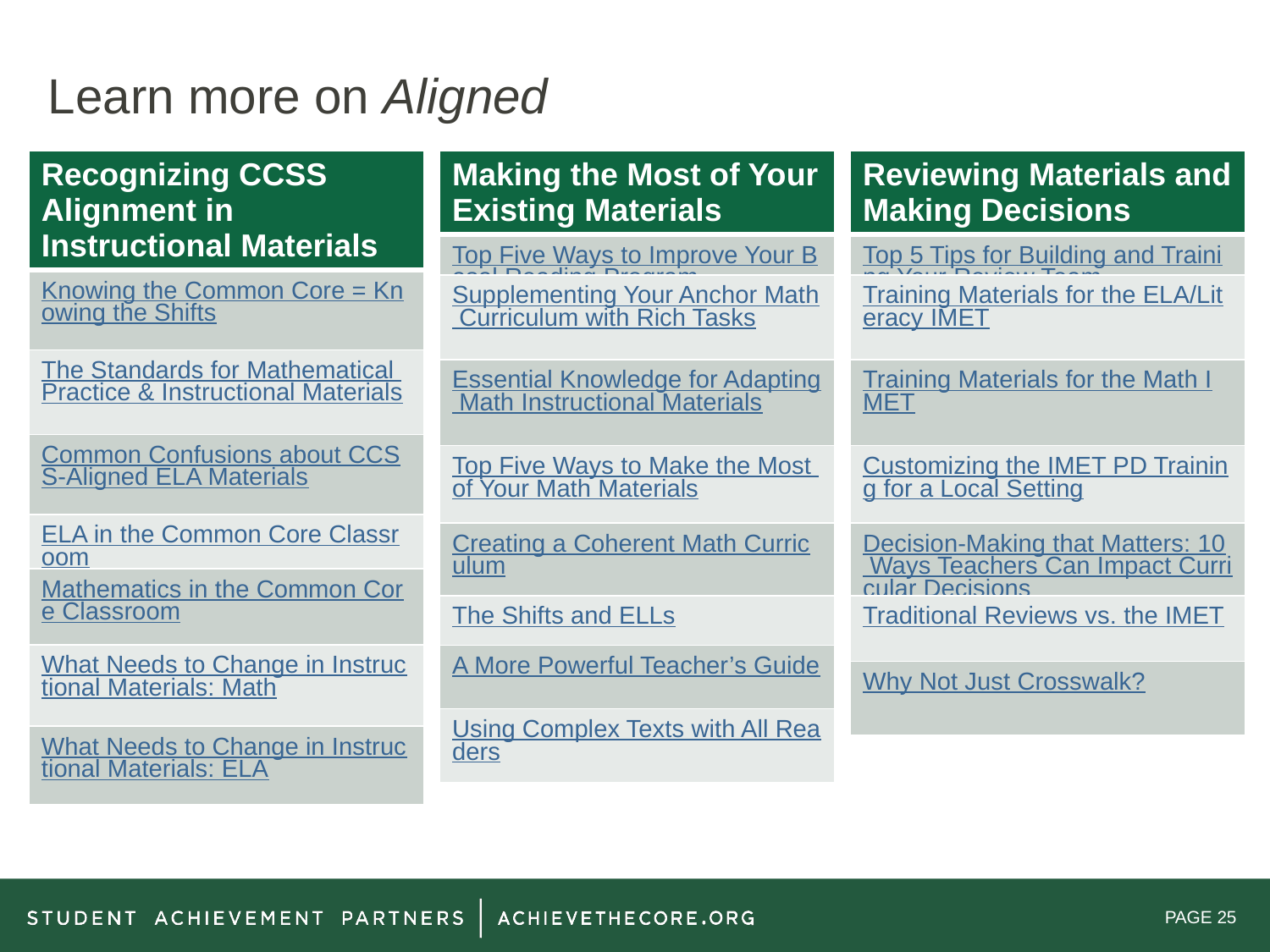

# Learn more on Aligned
| Recognizing CCSS Alignment in Instructional Materials |
| --- |
| Knowing the Common Core = Knowing the Shifts |
| The Standards for Mathematical Practice & Instructional Materials |
| Common Confusions about CCSS-Aligned ELA Materials |
| ELA in the Common Core Classroom |
| Mathematics in the Common Core Classroom |
| What Needs to Change in Instructional Materials: Math |
| What Needs to Change in Instructional Materials: ELA |
| Reviewing Materials and Making Decisions |
| --- |
| Top 5 Tips for Building and Training Your Review Team |
| Training Materials for the ELA/Literacy IMET |
| Training Materials for the Math IMET |
| Customizing the IMET PD Training for a Local Setting |
| Decision-Making that Matters: 10 Ways Teachers Can Impact Curricular Decisions |
| Traditional Reviews vs. the IMET |
| Why Not Just Crosswalk? |
| Making the Most of Your Existing Materials |
| --- |
| Top Five Ways to Improve Your Basal Reading Program |
| Supplementing Your Anchor Math Curriculum with Rich Tasks |
| Essential Knowledge for Adapting Math Instructional Materials |
| Top Five Ways to Make the Most of Your Math Materials |
| Creating a Coherent Math Curriculum |
| The Shifts and ELLs |
| A More Powerful Teacher’s Guide |
| Using Complex Texts with All Readers |